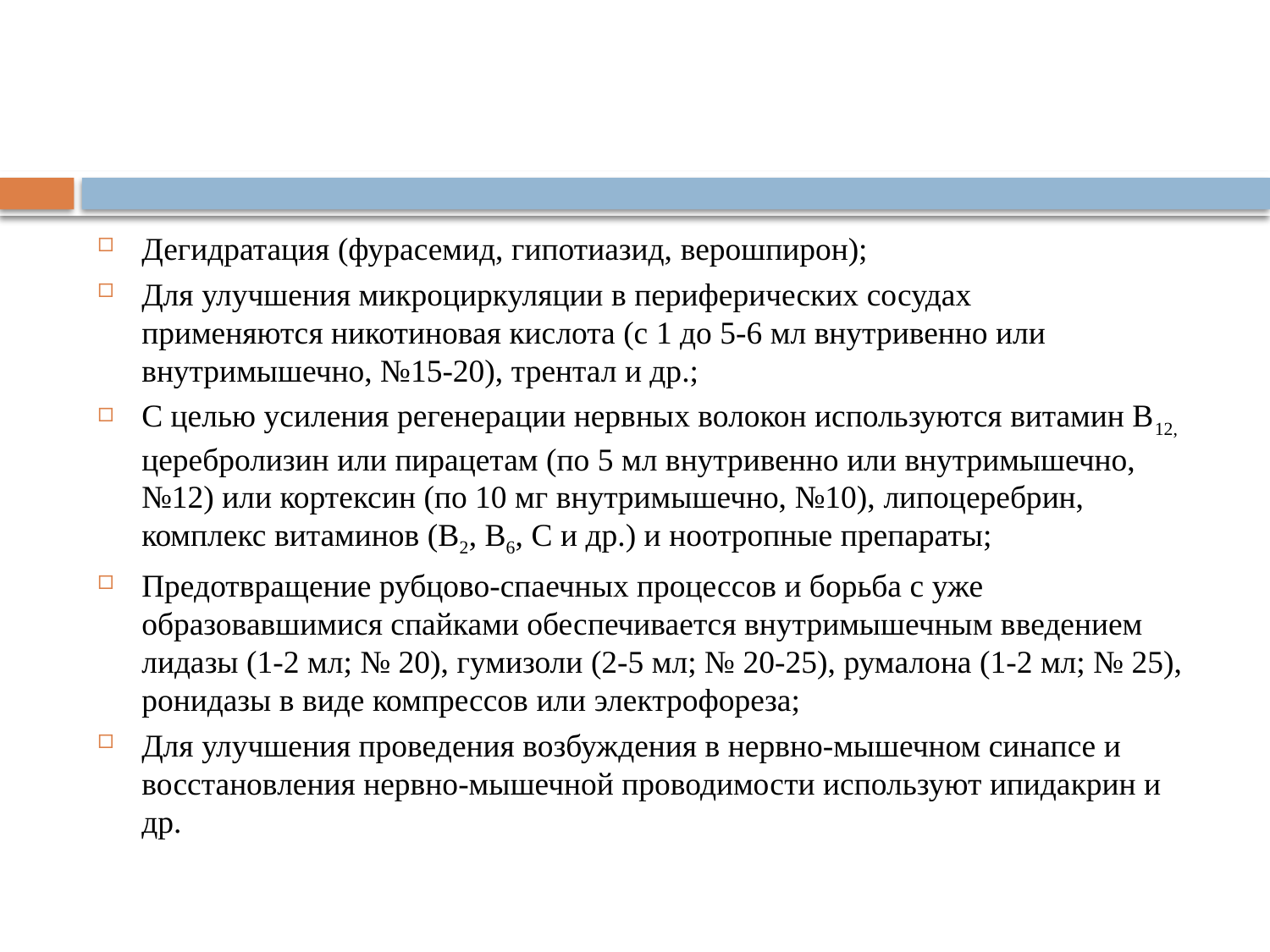

Дегидратация (фурасемид, гипотиазид, верошпирон);
Для улучшения микроциркуляции в периферических сосудах применяются никотиновая кислота (с 1 до 5-6 мл внутривенно или внутримышечно, №15-20), трентал и др.;
С целью усиления регенерации нервных волокон используются витамин B12, церебролизин или пирацетам (по 5 мл внутривенно или внутримышечно, №12) или кортексин (по 10 мг внутримышечно, №10), липоцеребрин, комплекс витаминов (В2, В6, С и др.) и ноотропные препараты;
Предотвращение рубцово-спаечных процессов и борьба с уже образовавшимися спайками обеспечивается внутримышечным введением лидазы (1-2 мл; № 20), гумизоли (2-5 мл; № 20-25), румалона (1-2 мл; № 25), ронидазы в виде компрессов или электрофореза;
Для улучшения проведения возбуждения в нервно-мышечном синапсе и восстановления нервно-мышечной проводимости используют ипидакрин и др.